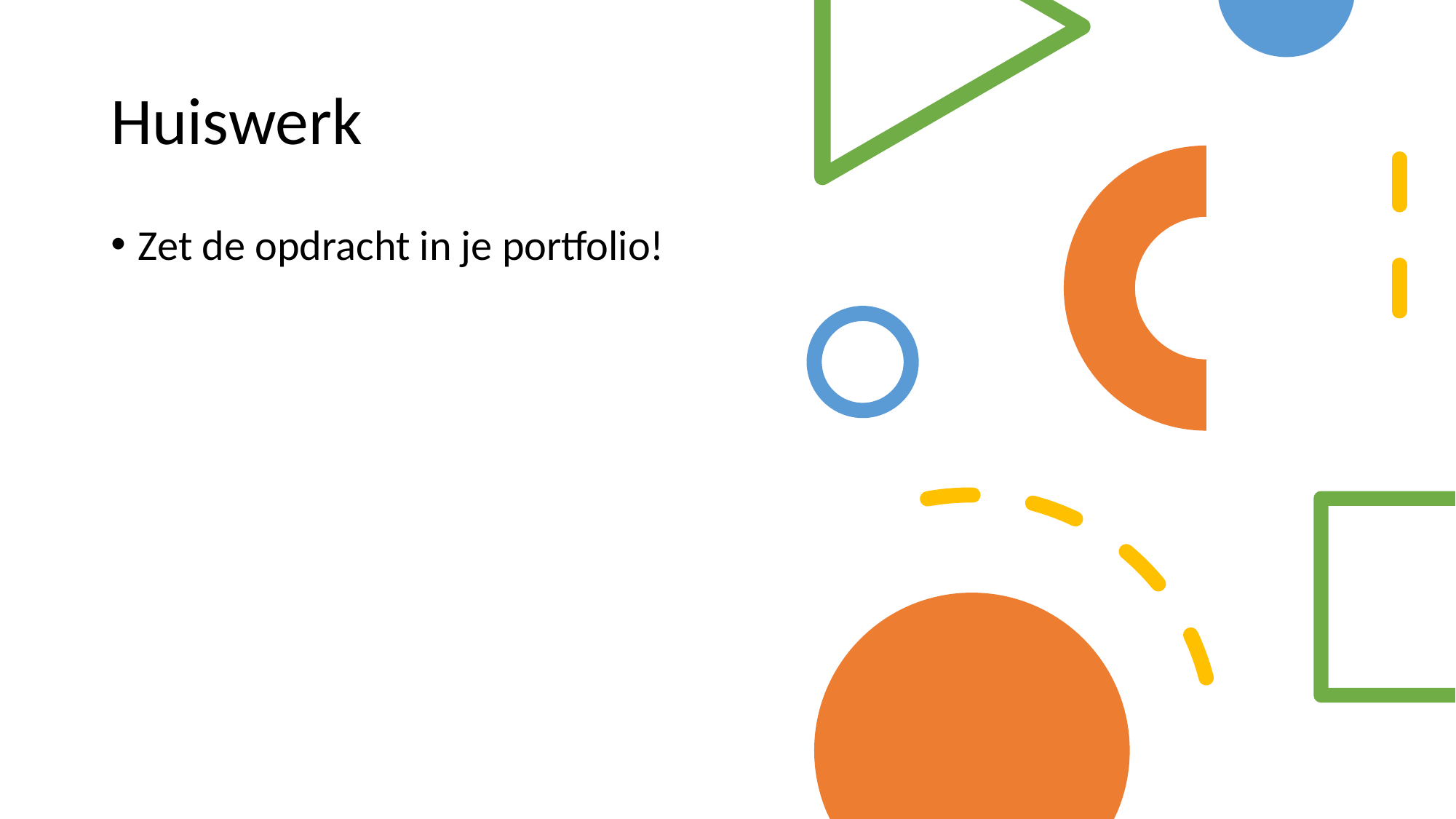

# Huiswerk

Zet de opdracht in je portfolio!